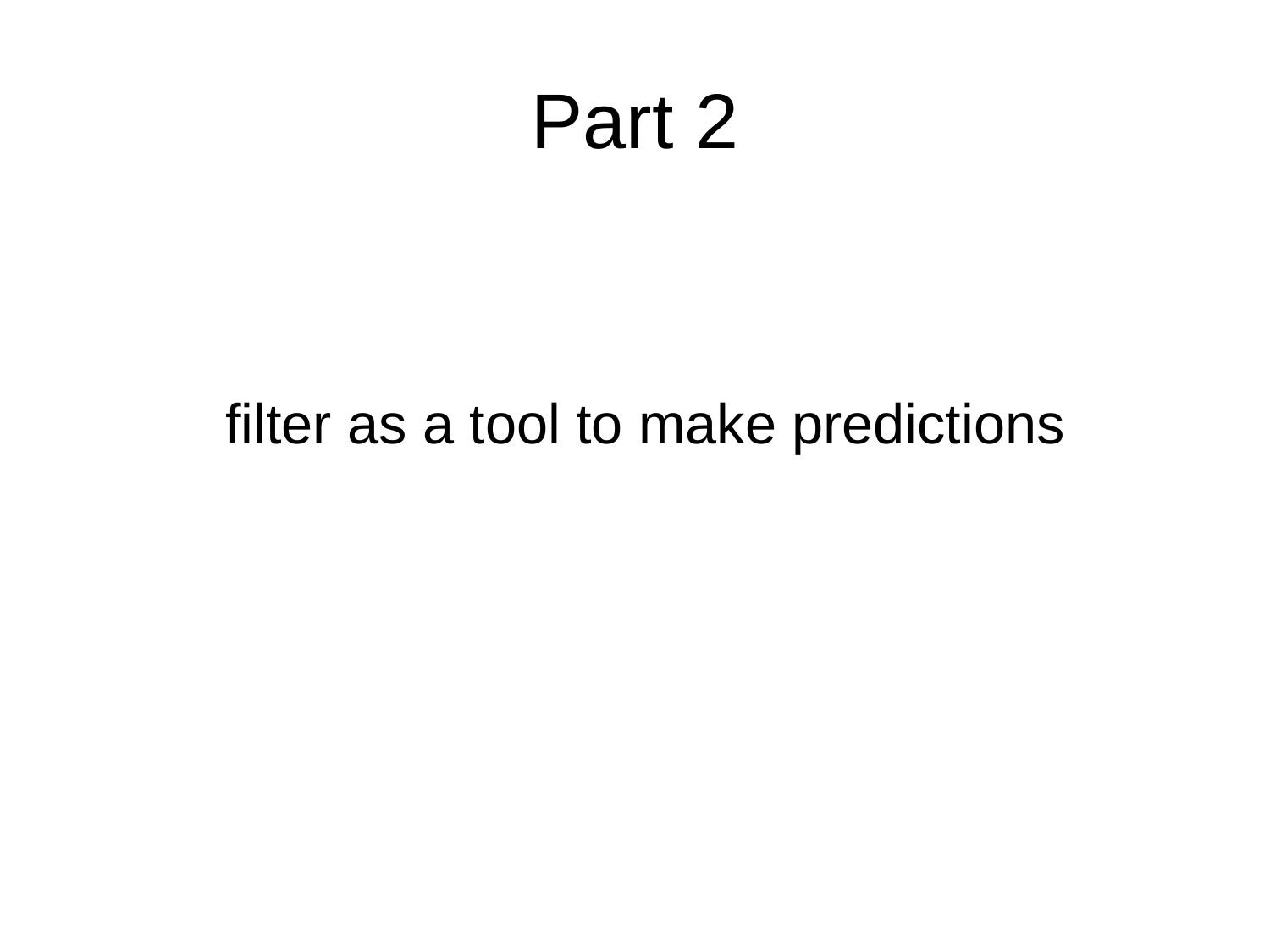

# Part 2
filter as a tool to make predictions